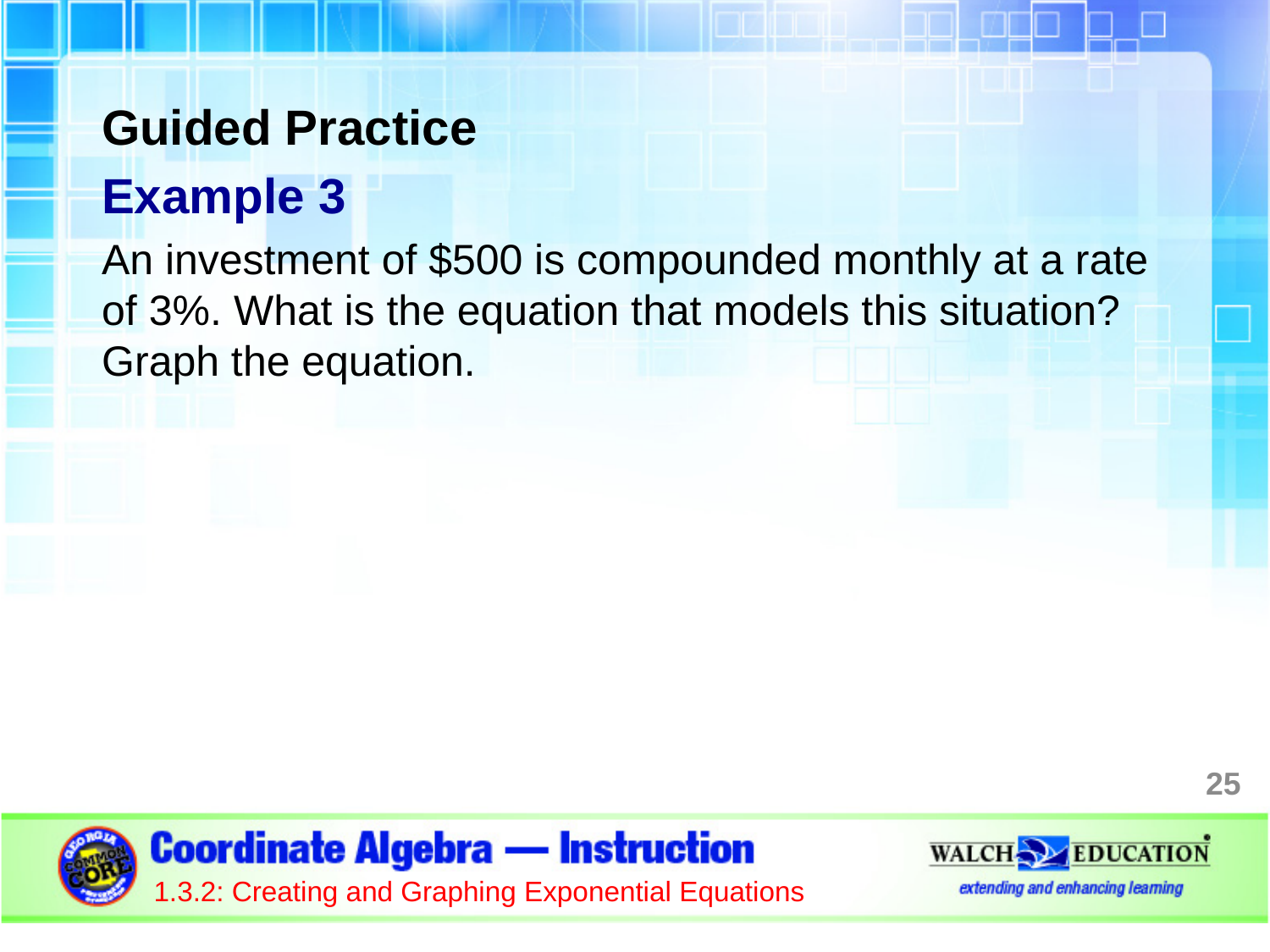

Guided Practice
Example 3
An investment of $500 is compounded monthly at a rate of 3%. What is the equation that models this situation? Graph the equation.
25
1.3.2: Creating and Graphing Exponential Equations